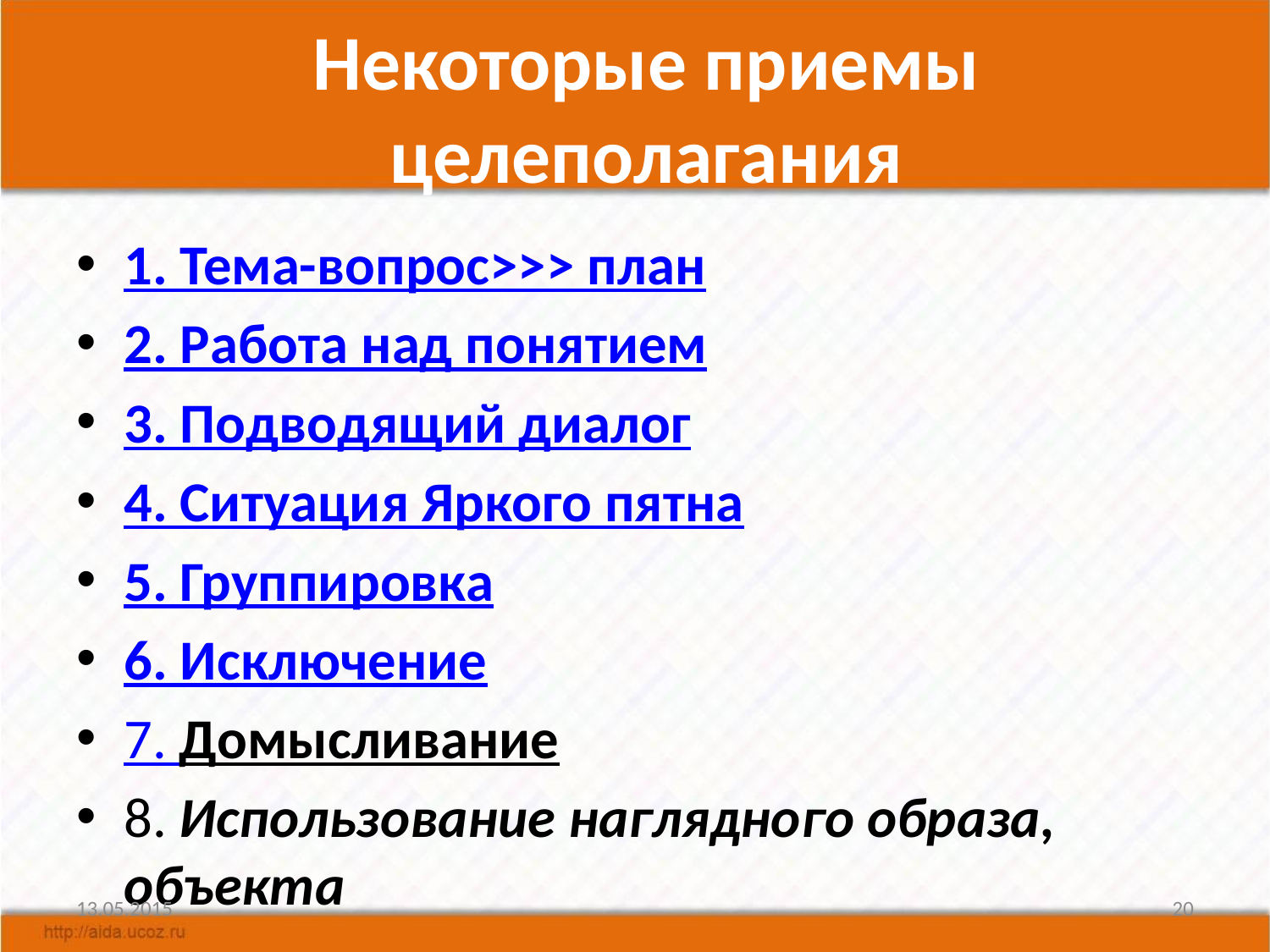

# Некоторые приемы целеполагания
1. Тема-вопрос>>> план
2. Работа над понятием
3. Подводящий диалог
4. Ситуация Яркого пятна
5. Группировка
6. Исключение
7. Домысливание
8. Использование наглядного образа, объекта

13.05.2015
20